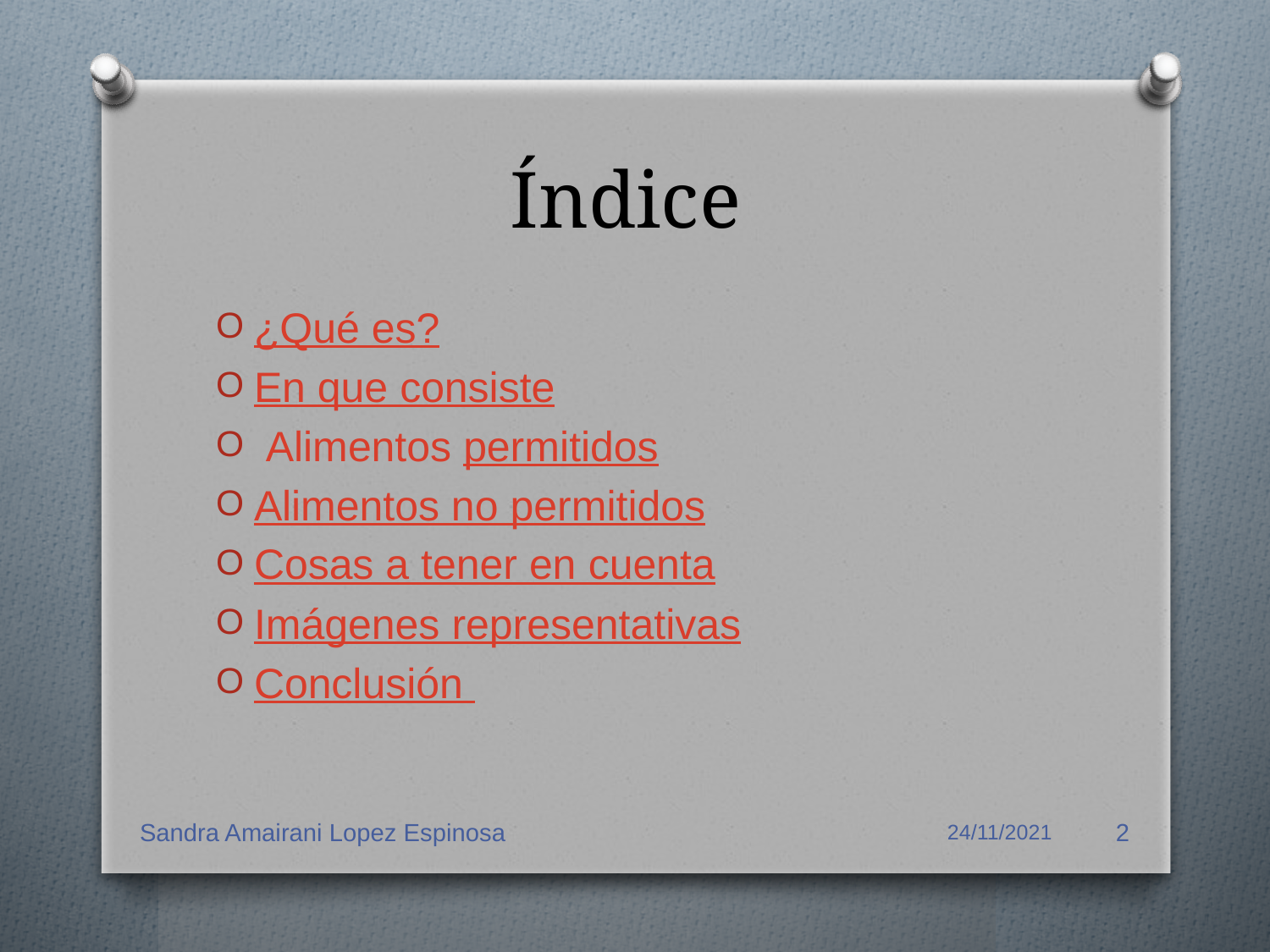

# Índice
¿Qué es?
En que consiste
 Alimentos permitidos
Alimentos no permitidos
Cosas a tener en cuenta
Imágenes representativas
Conclusión

Sandra Amairani Lopez Espinosa
24/11/2021
2